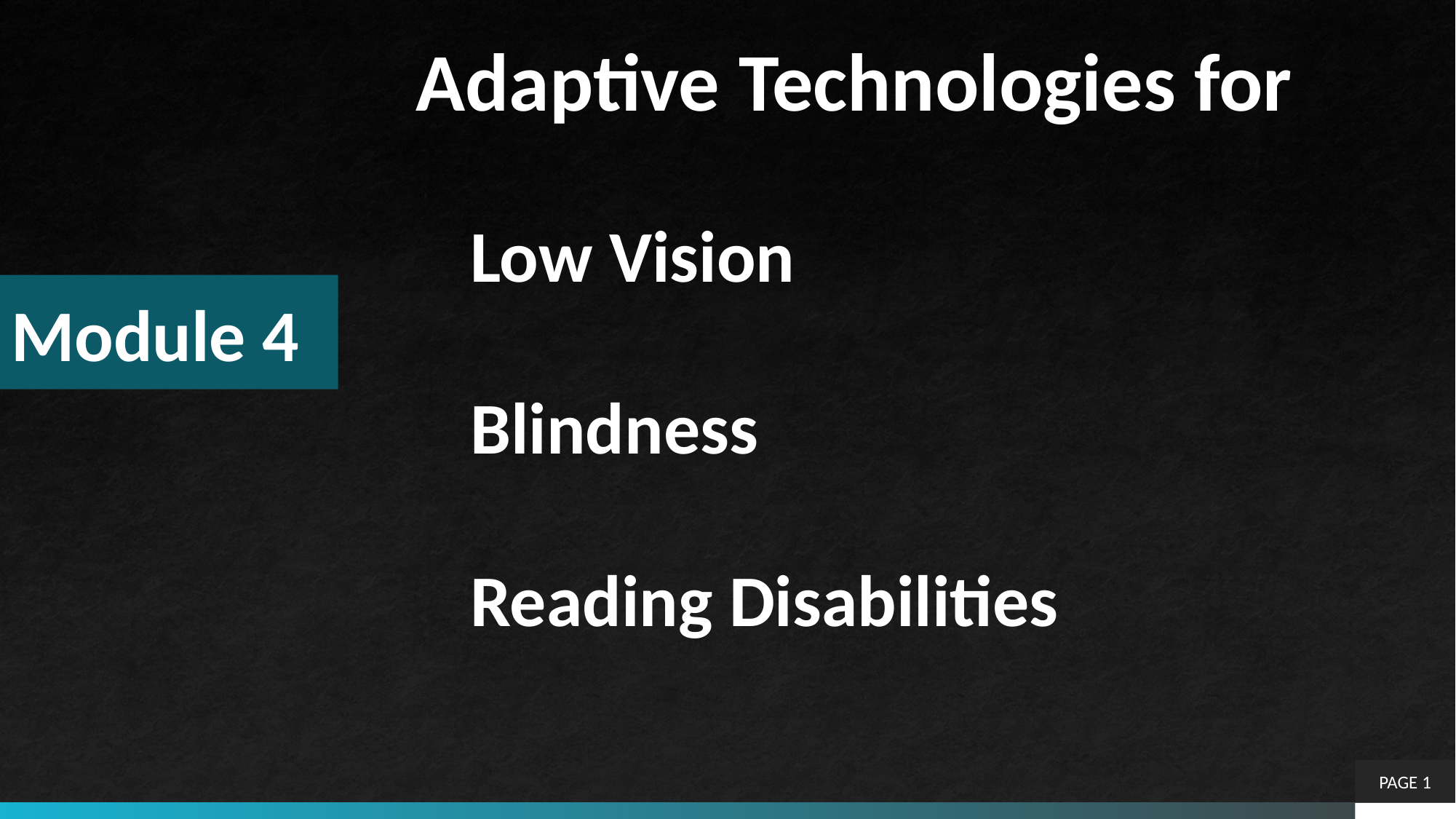

Adaptive Technologies for

Low Vision

Blindness

Reading Disabilities

# Module 4
PAGE 1